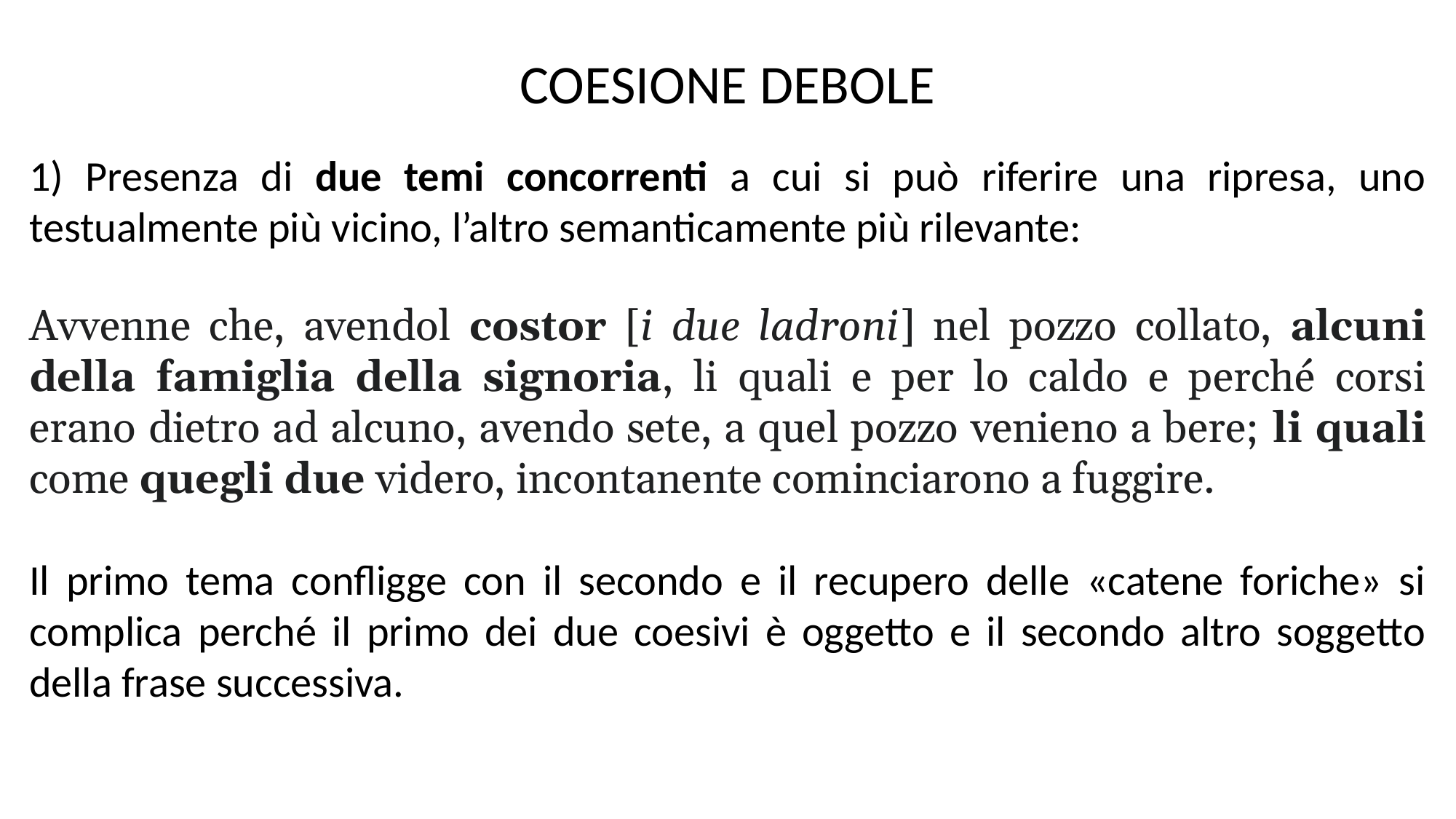

COESIONE DEBOLE
1) Presenza di due temi concorrenti a cui si può riferire una ripresa, uno testualmente più vicino, l’altro semanticamente più rilevante:

Avvenne che, avendol costor [i due ladroni] nel pozzo collato, alcuni della famiglia della signoria, li quali e per lo caldo e perché corsi erano dietro ad alcuno, avendo sete, a quel pozzo venieno a bere; li quali come quegli due videro, incontanente cominciarono a fuggire.

Il primo tema confligge con il secondo e il recupero delle «catene foriche» si complica perché il primo dei due coesivi è oggetto e il secondo altro soggetto della frase successiva.